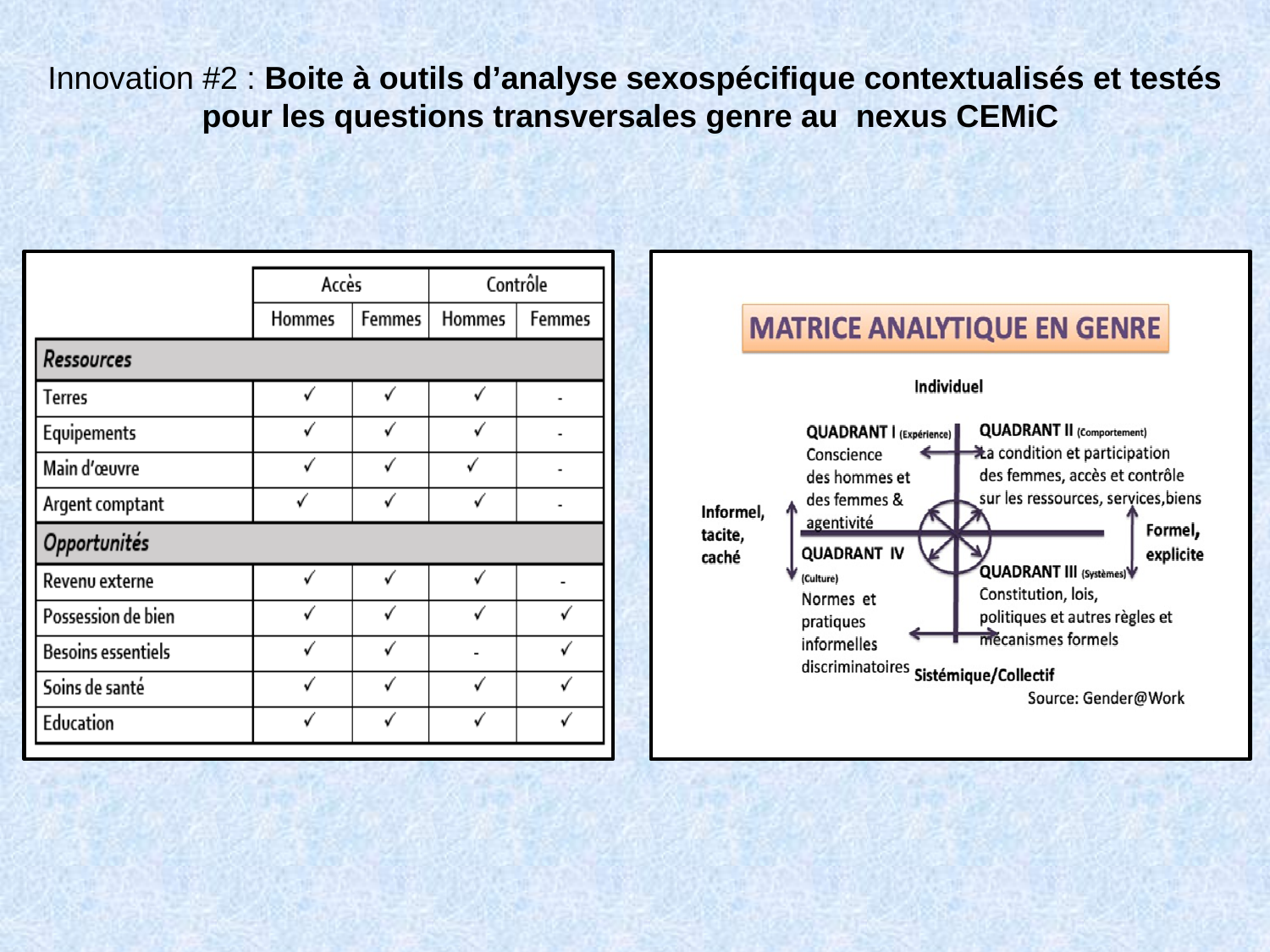

# Innovation #2 : Boite à outils d’analyse sexospécifique contextualisés et testés pour les questions transversales genre au  nexus CEMiC